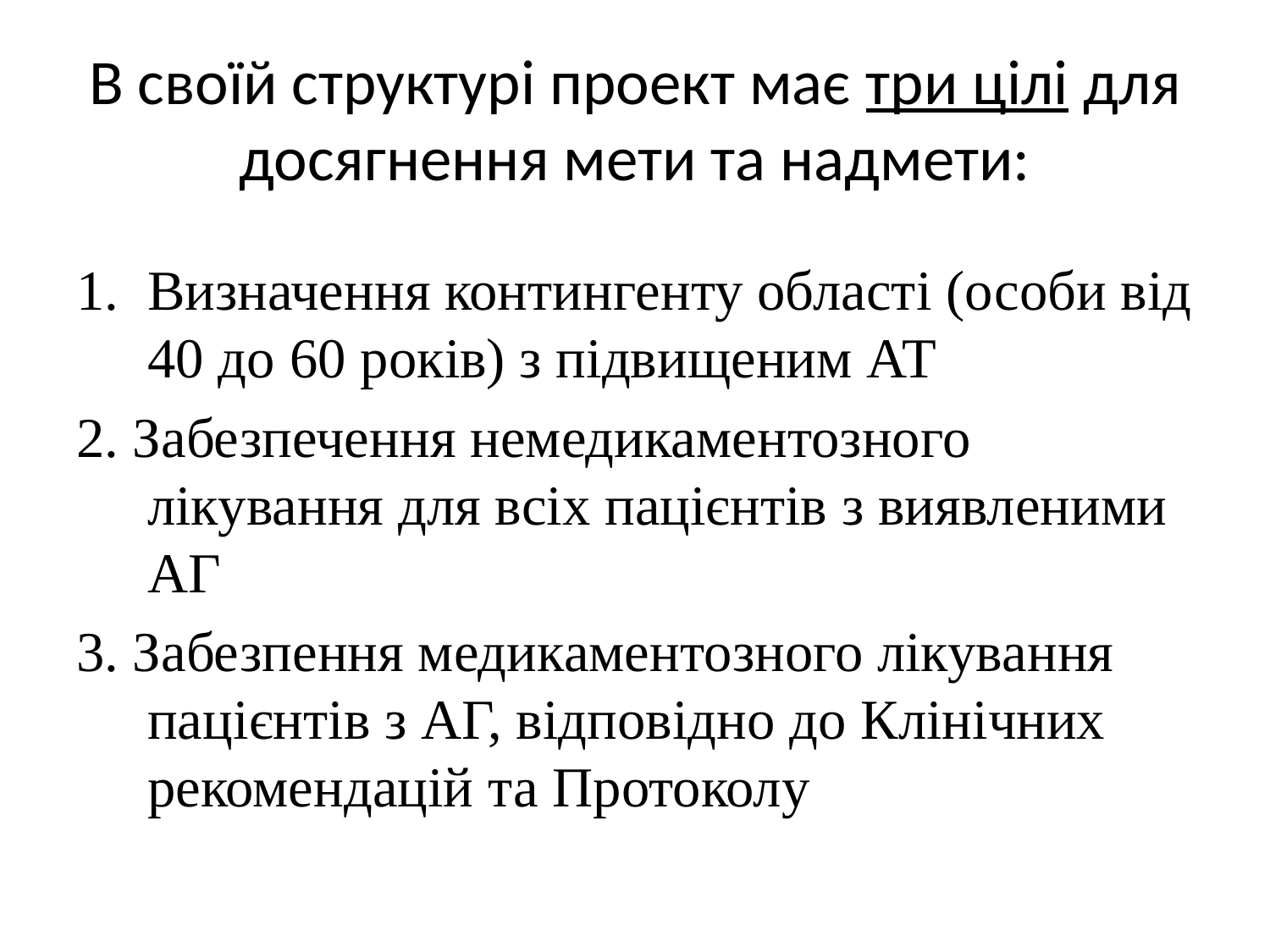

# В своїй структурі проект має три цілі для досягнення мети та надмети:
Визначення контингенту області (особи від 40 до 60 років) з підвищеним АТ
2. Забезпечення немедикаментозного лікування для всіх пацієнтів з виявленими АГ
3. Забезпення медикаментозного лікування пацієнтів з АГ, відповідно до Клінічних рекомендацій та Протоколу